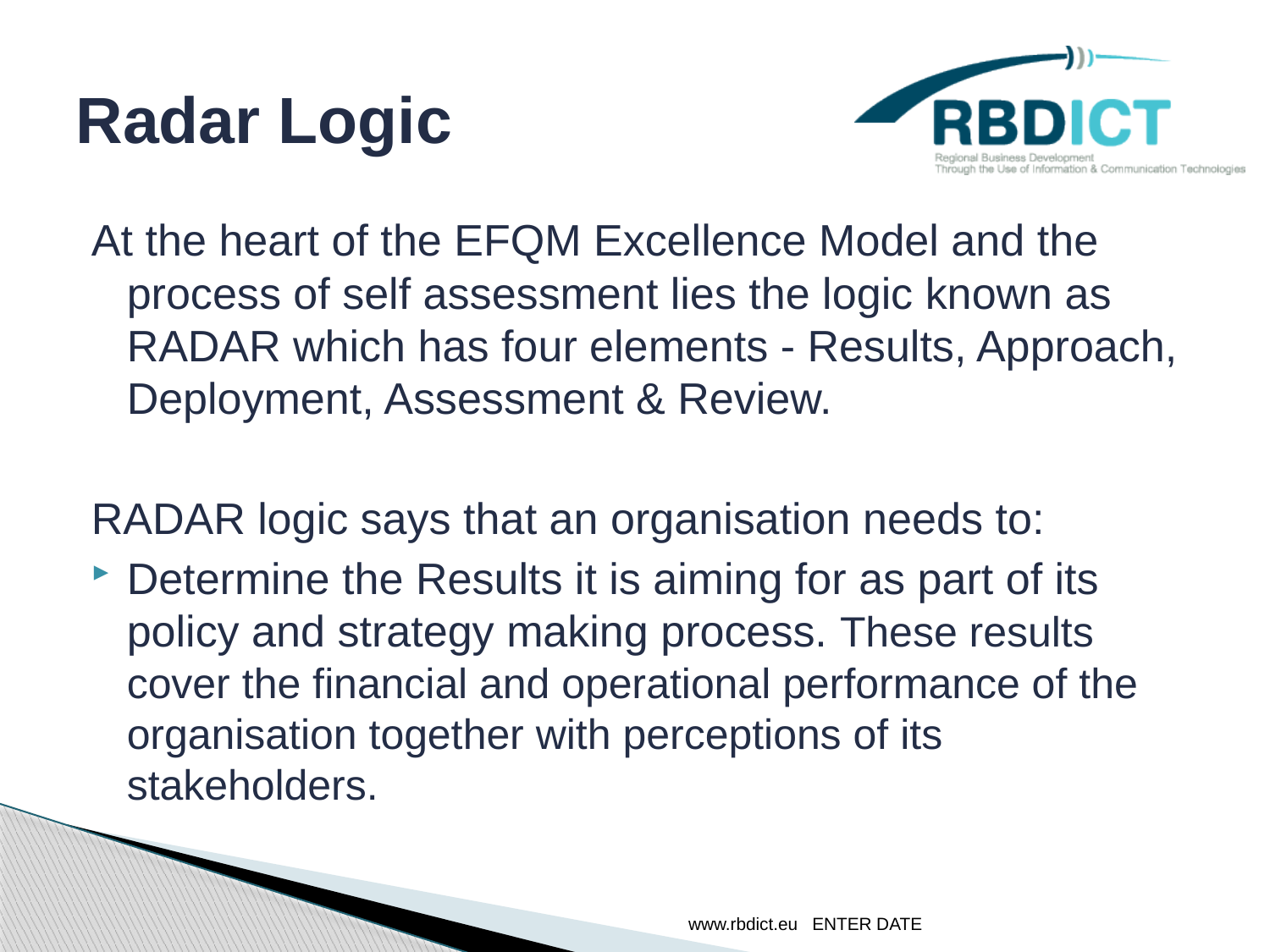

# Radar Logic
At the heart of the EFQM Excellence Model and the process of self assessment lies the logic known as RADAR which has four elements - Results, Approach, Deployment, Assessment & Review.

RADAR logic says that an organisation needs to:
Determine the Results it is aiming for as part of its policy and strategy making process. These results cover the financial and operational performance of the organisation together with perceptions of its stakeholders.

www.rbdict.eu   ENTER DATE